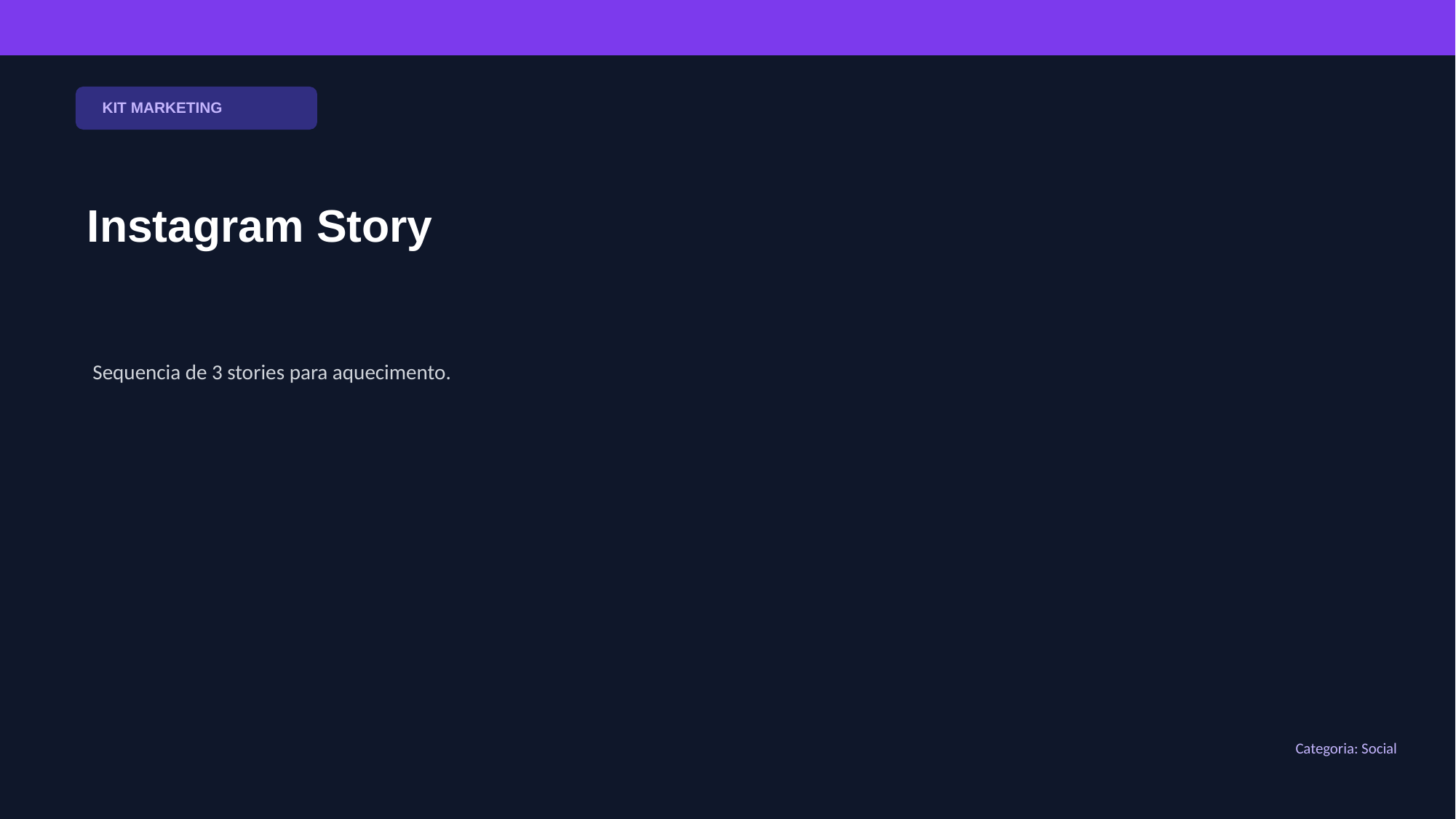

KIT MARKETING
Instagram Story
Sequencia de 3 stories para aquecimento.
Categoria: Social